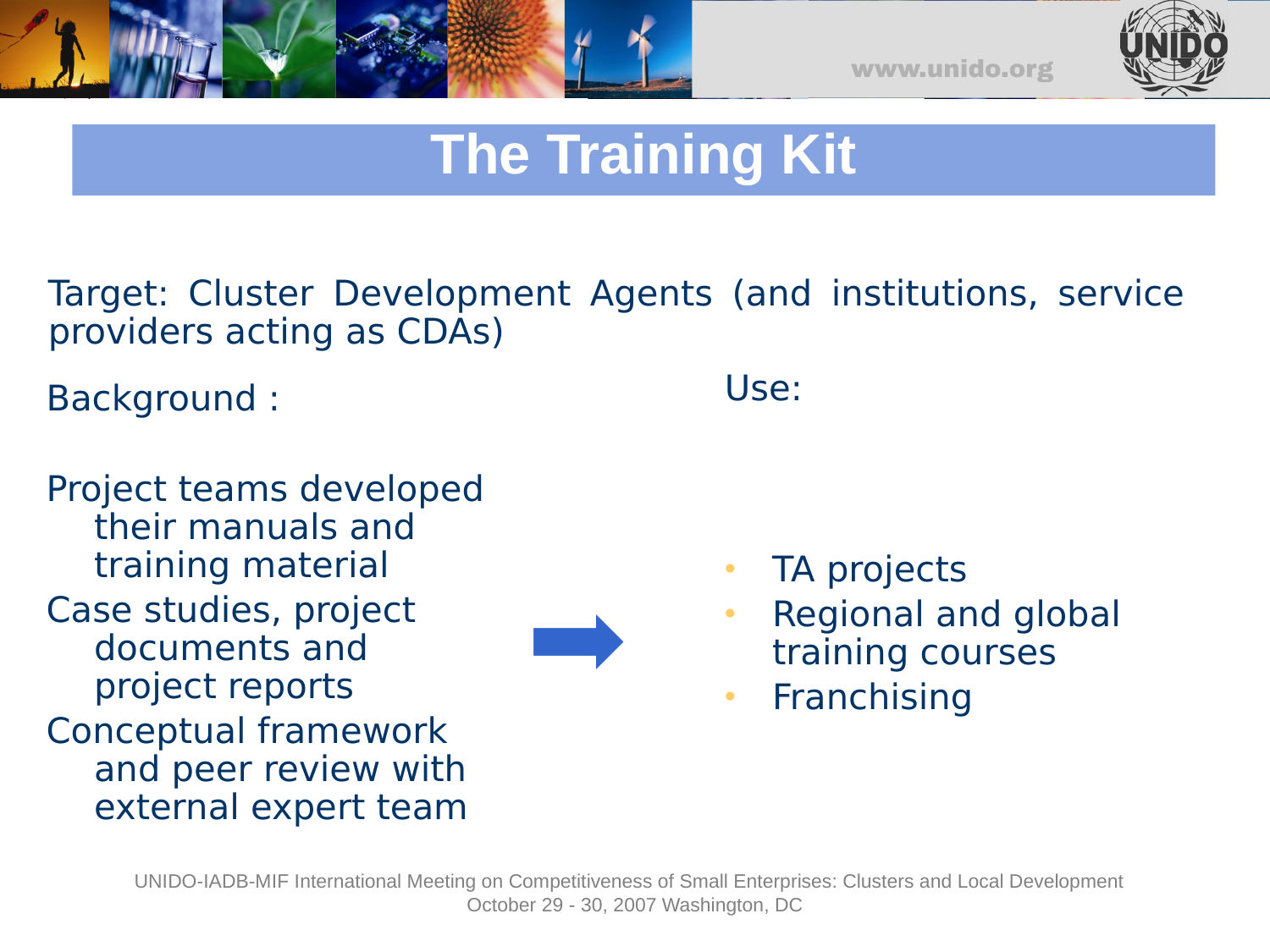

# The Training Kit

Target: Cluster Development Agents (and institutions, service providers acting as CDAs)
Use:

TA projects
Regional and global training courses
Franchising
Background :

Project teams developed their manuals and training material
Case studies, project documents and project reports
Conceptual framework and peer review with external expert team